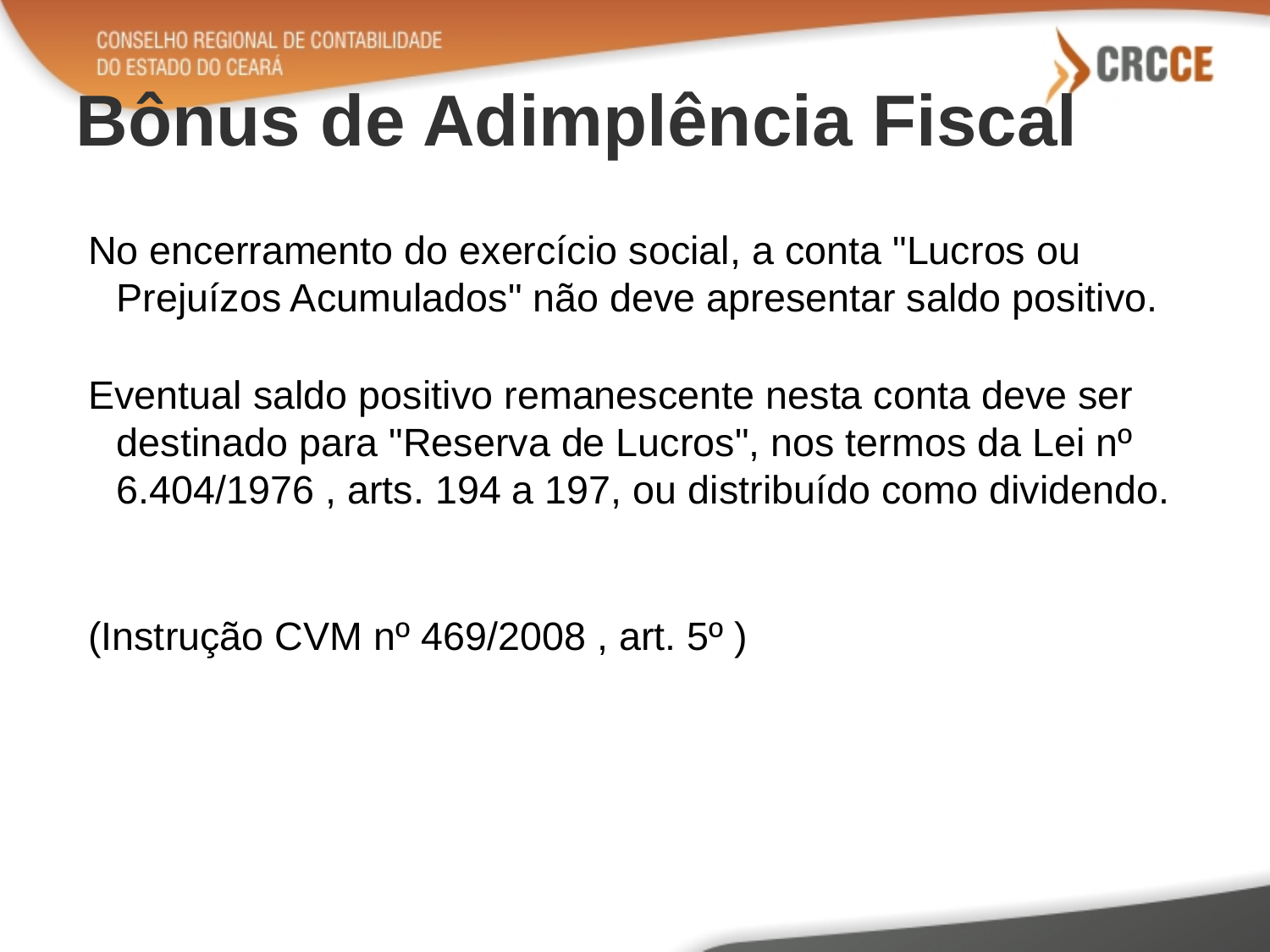

# Bônus de Adimplência Fiscal

No encerramento do exercício social, a conta "Lucros ou Prejuízos Acumulados" não deve apresentar saldo positivo.

Eventual saldo positivo remanescente nesta conta deve ser destinado para "Reserva de Lucros", nos termos da Lei nº 6.404/1976 , arts. 194 a 197, ou distribuído como dividendo.

(Instrução CVM nº 469/2008 , art. 5º )